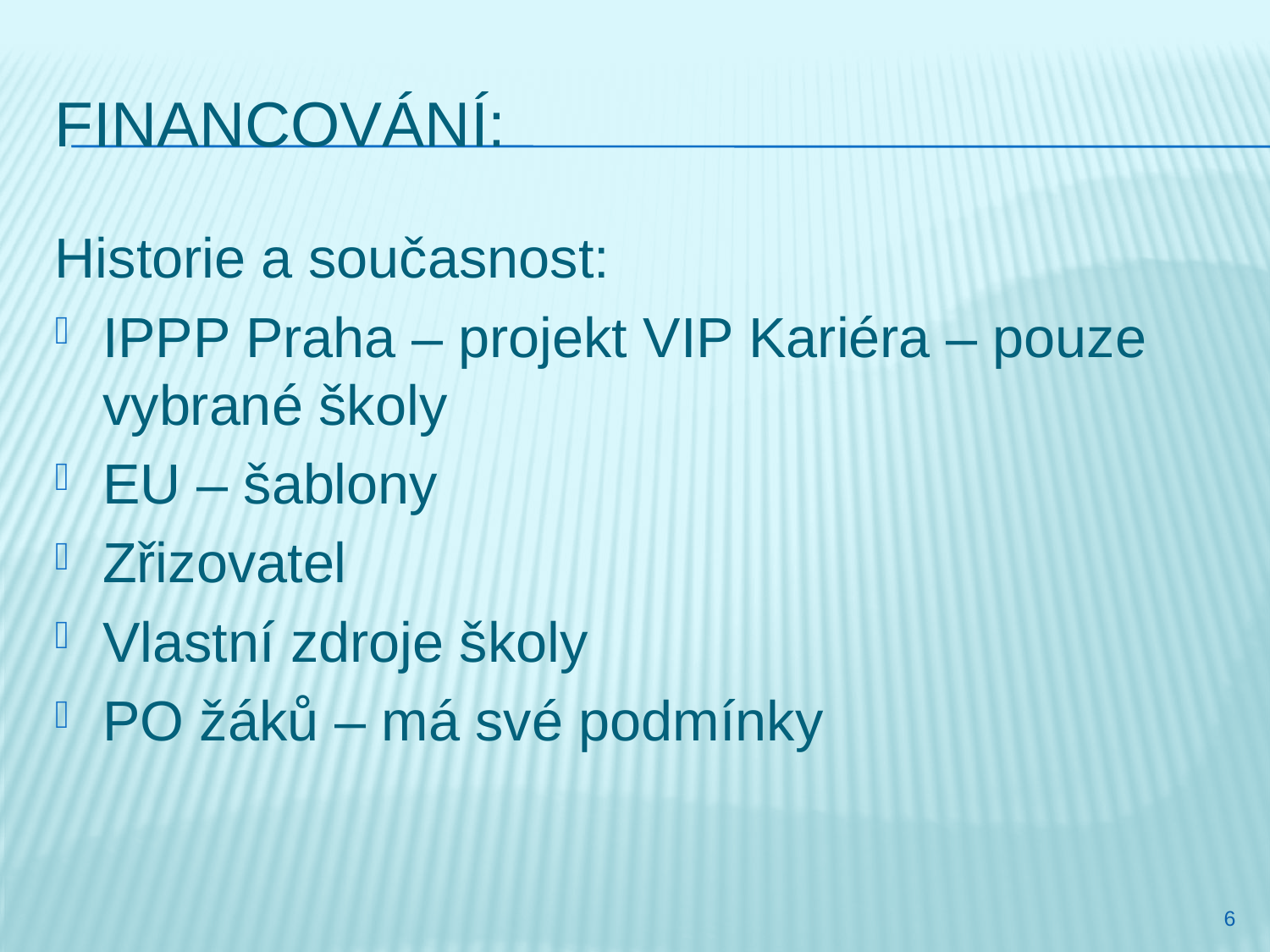

# Financování:
Historie a současnost:
IPPP Praha – projekt VIP Kariéra – pouze vybrané školy
EU – šablony
Zřizovatel
Vlastní zdroje školy
PO žáků – má své podmínky

6